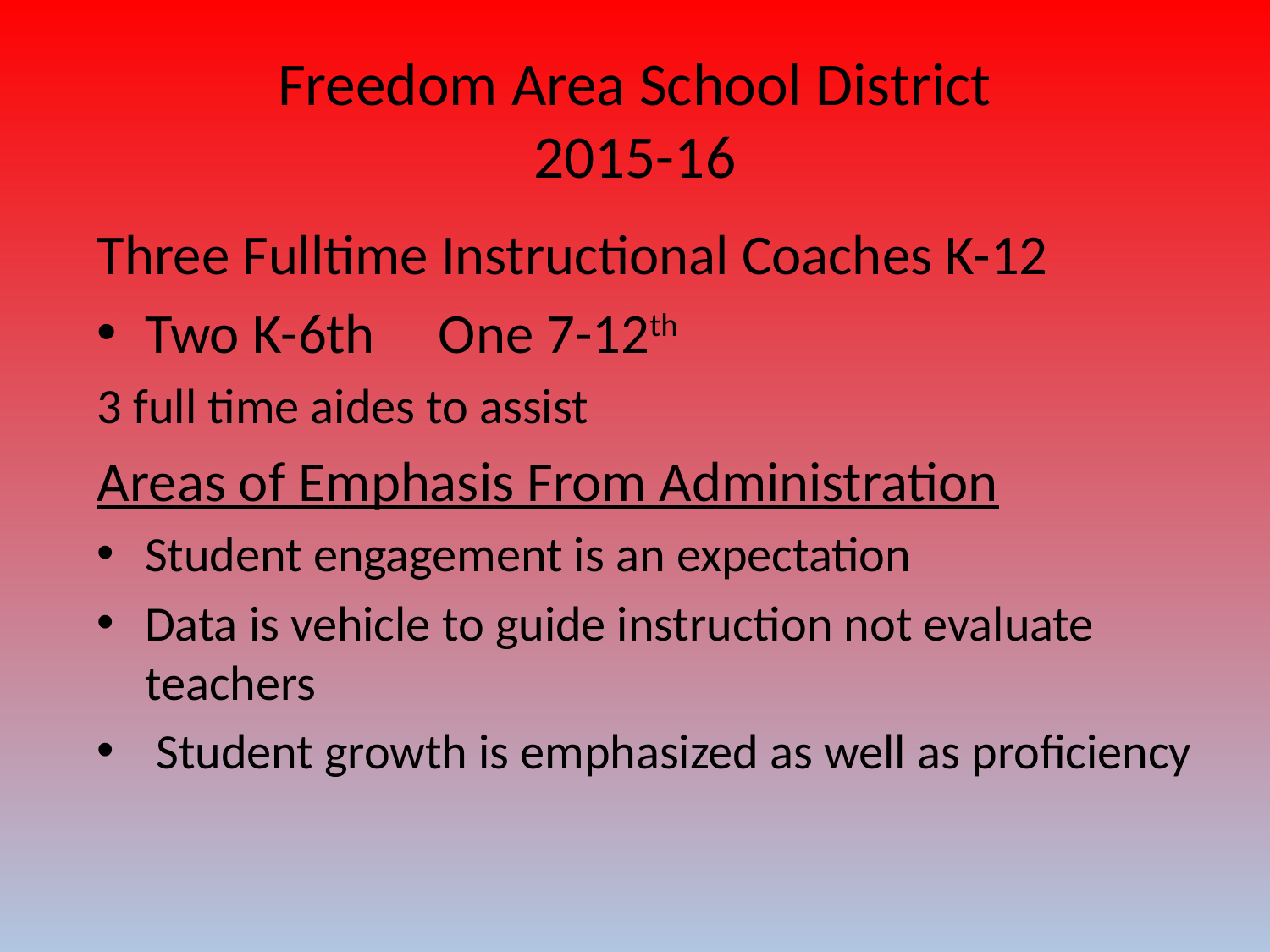

# Freedom Area School District 2015-16
Three Fulltime Instructional Coaches K-12
Two K-6th     One 7-12th
3 full time aides to assist
Areas of Emphasis From Administration
Student engagement is an expectation
Data is vehicle to guide instruction not evaluate teachers
 Student growth is emphasized as well as proficiency